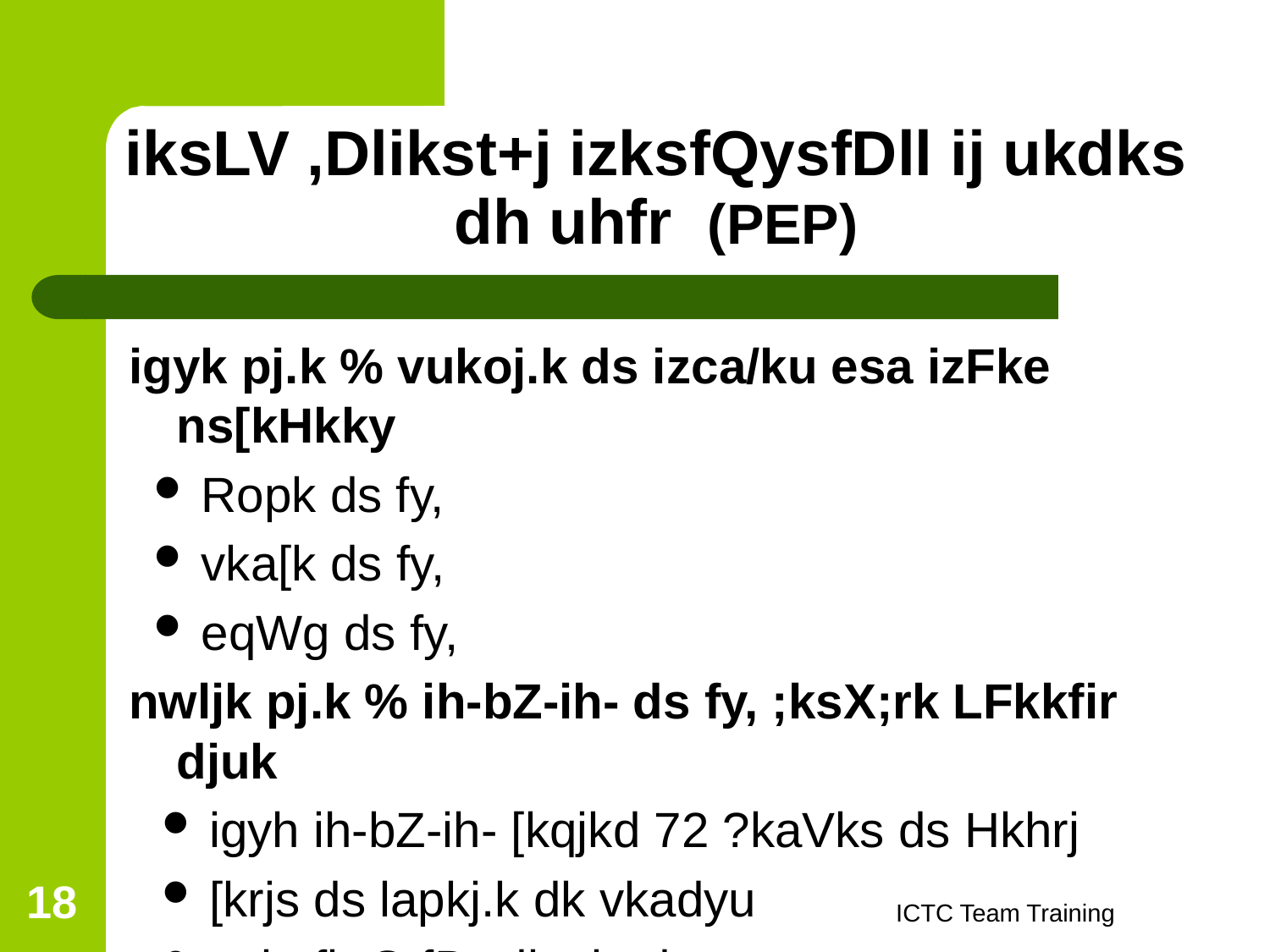

# iksLV ,Dlikst+j izksfQysfDll ij ukdks dh uhfr  (PEP)
igyk pj.k % vukoj.k ds izca/ku esa izFke ns[kHkky
Ropk ds fy,
vka[k ds fy,
eqWg ds fy,
nwljk pj.k % ih-bZ-ih- ds fy, ;ksX;rk LFkkfir djuk
igyh ih-bZ-ih- [kqjkd 72 ?kaVks ds Hkhrj
[krjs ds lapkj.k dk vkadyu
vukofjr O;fDr dk vkadyu
18
ICTC Team Training